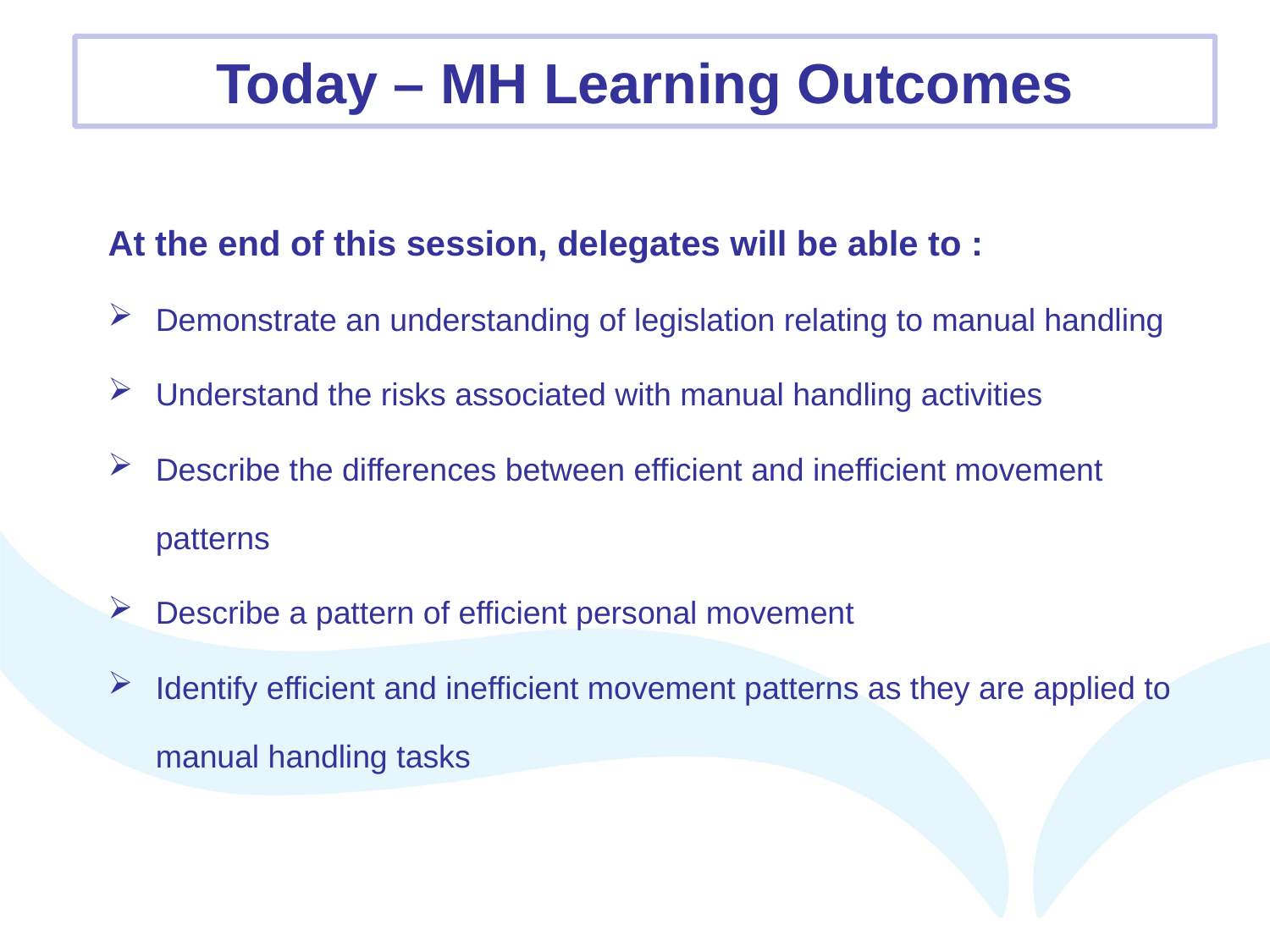

Today – MH Learning Outcomes
At the end of this session, delegates will be able to :
Demonstrate an understanding of legislation relating to manual handling
Understand the risks associated with manual handling activities
Describe the differences between efficient and inefficient movement patterns
Describe a pattern of efficient personal movement
Identify efficient and inefficient movement patterns as they are applied to manual handling tasks